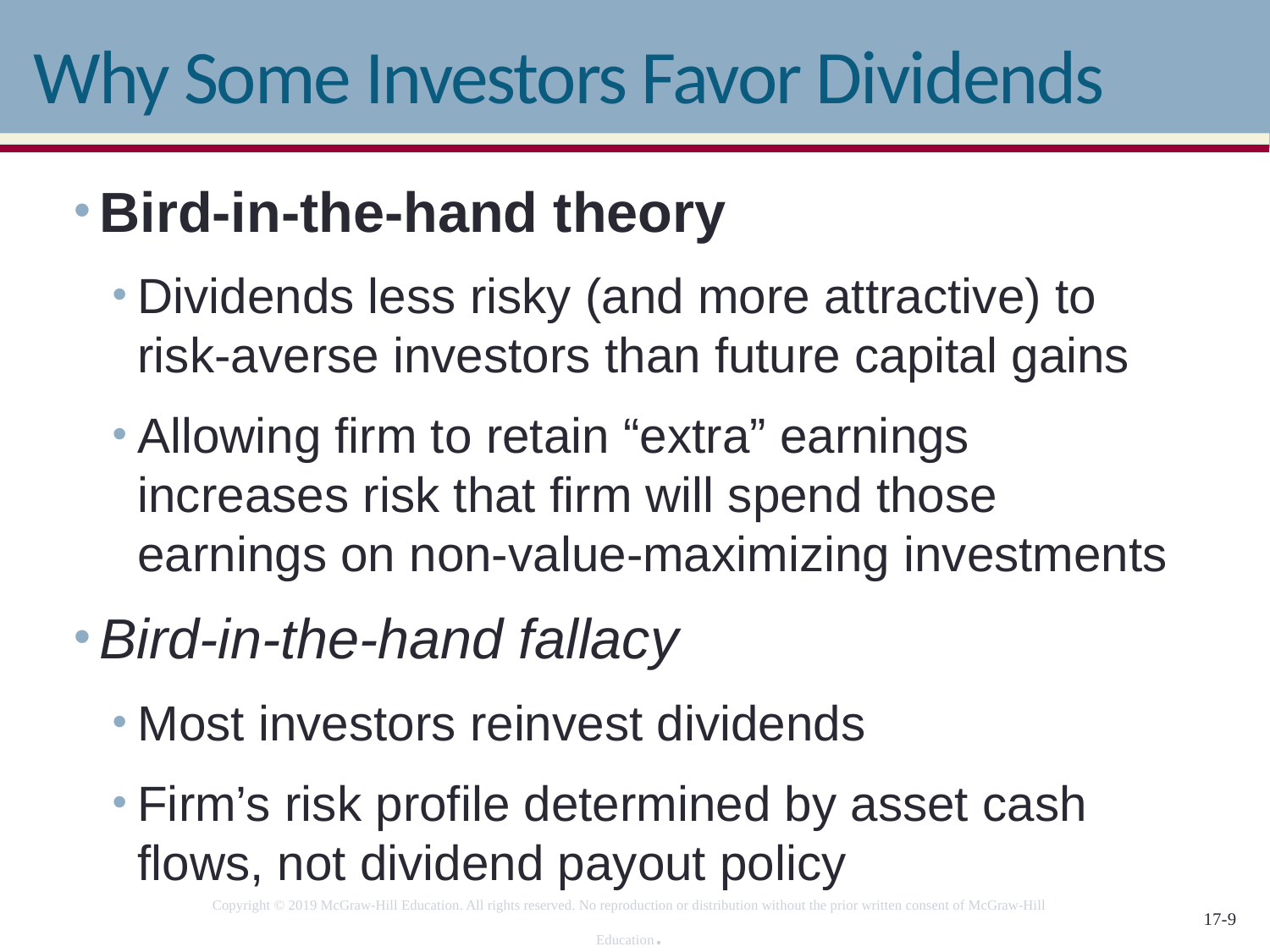

# Why Some Investors Favor Dividends
Bird-in-the-hand theory
Dividends less risky (and more attractive) to risk-averse investors than future capital gains
Allowing firm to retain “extra” earnings increases risk that firm will spend those earnings on non-value-maximizing investments
Bird-in-the-hand fallacy
Most investors reinvest dividends
Firm’s risk profile determined by asset cash flows, not dividend payout policy
Copyright © 2019 McGraw-Hill Education. All rights reserved. No reproduction or distribution without the prior written consent of McGraw-Hill Education.